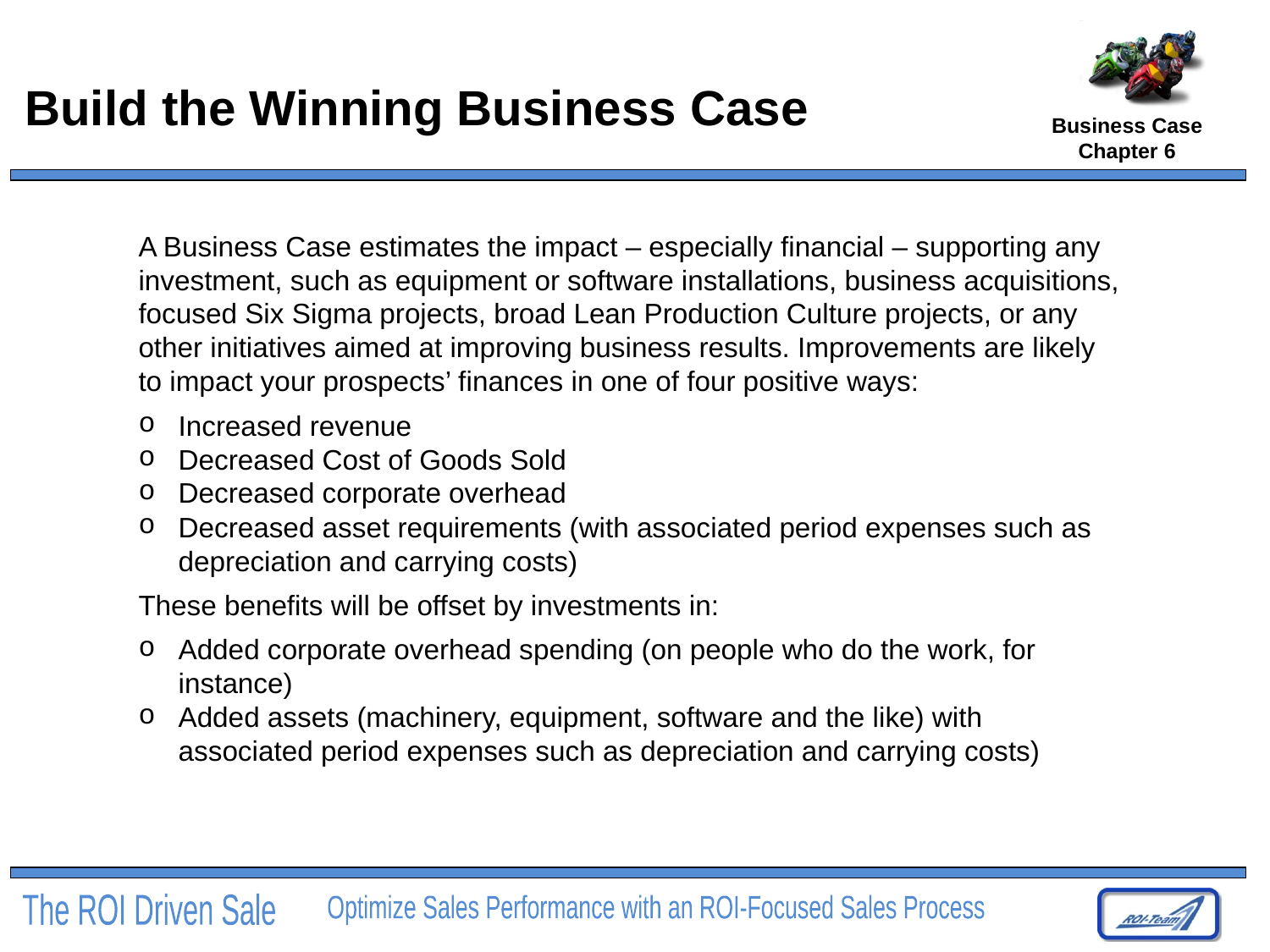

# Build the Winning Business Case

Business Case
Chapter 6
A Business Case estimates the impact – especially financial – supporting any investment, such as equipment or software installations, business acquisitions, focused Six Sigma projects, broad Lean Production Culture projects, or any other initiatives aimed at improving business results. Improvements are likely to impact your prospects’ finances in one of four positive ways:
Increased revenue
Decreased Cost of Goods Sold
Decreased corporate overhead
Decreased asset requirements (with associated period expenses such as depreciation and carrying costs)
These benefits will be offset by investments in:
Added corporate overhead spending (on people who do the work, for instance)
Added assets (machinery, equipment, software and the like) with associated period expenses such as depreciation and carrying costs)